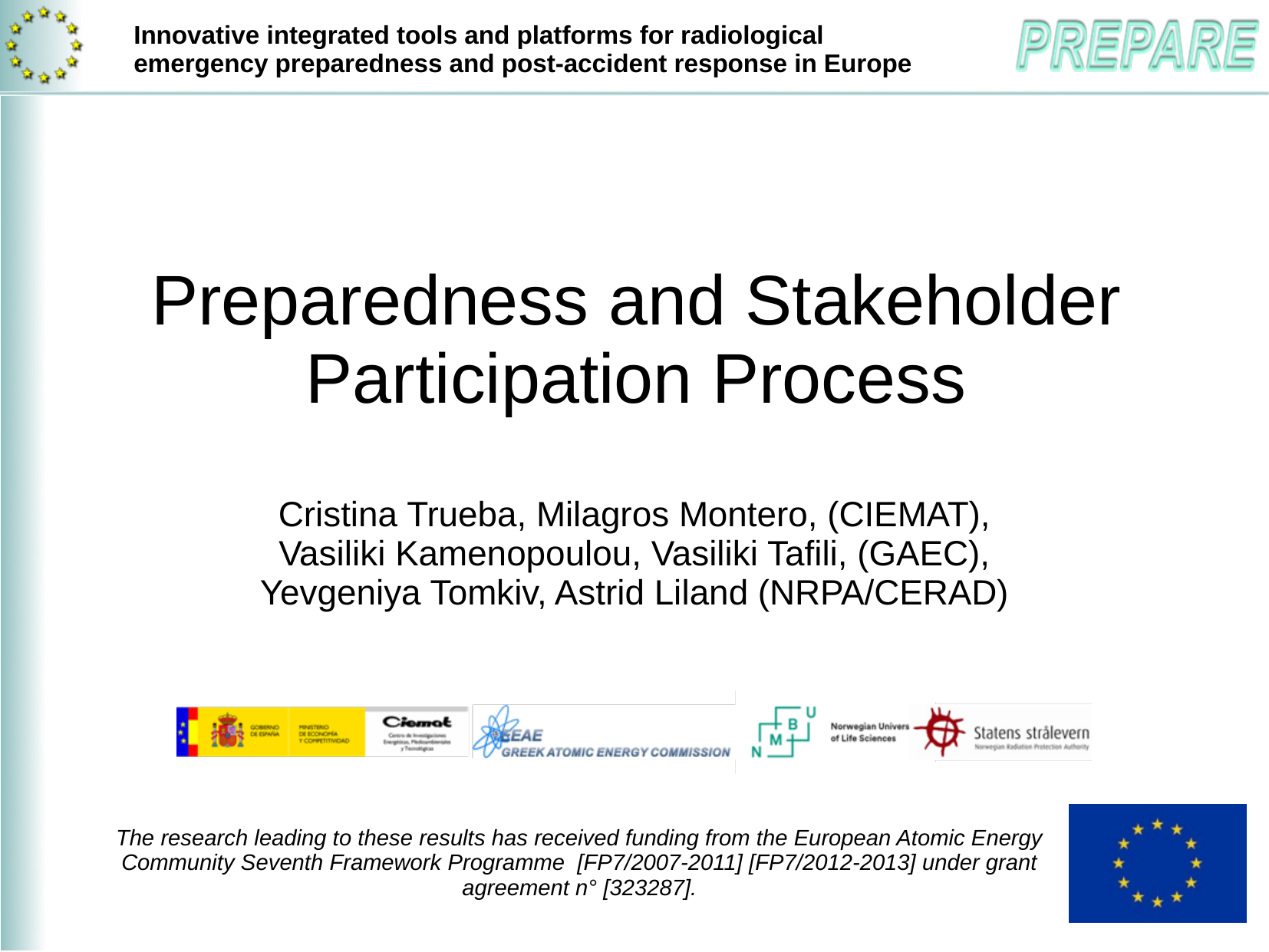

# Preparedness and Stakeholder Participation Process
Cristina Trueba, Milagros Montero, (CIEMAT), Vasiliki Kamenopoulou, Vasiliki Tafili, (GAEC), Yevgeniya Tomkiv, Astrid Liland (NRPA/CERAD)